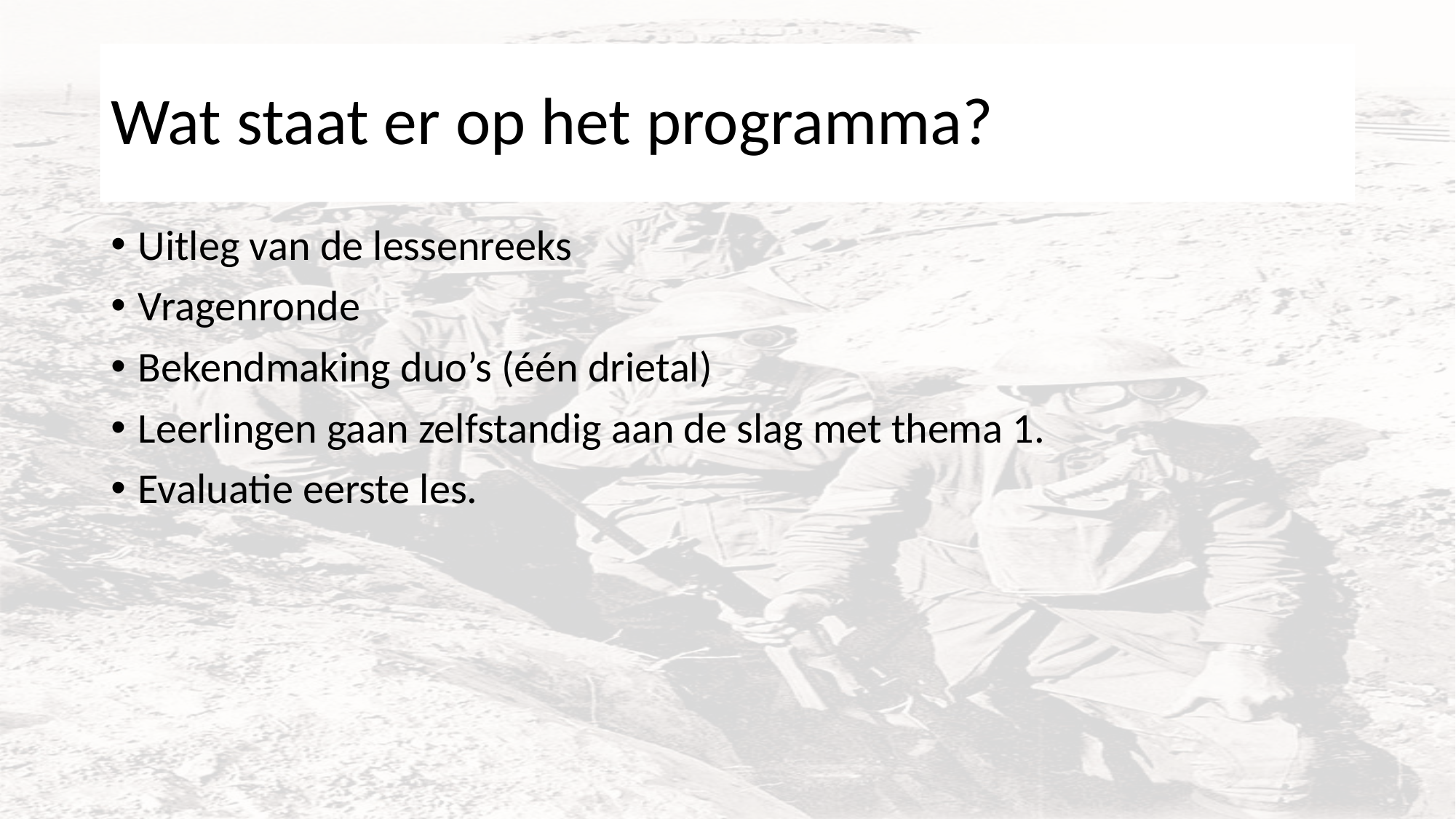

# Wat staat er op het programma?
Uitleg van de lessenreeks
Vragenronde
Bekendmaking duo’s (één drietal)
Leerlingen gaan zelfstandig aan de slag met thema 1.
Evaluatie eerste les.